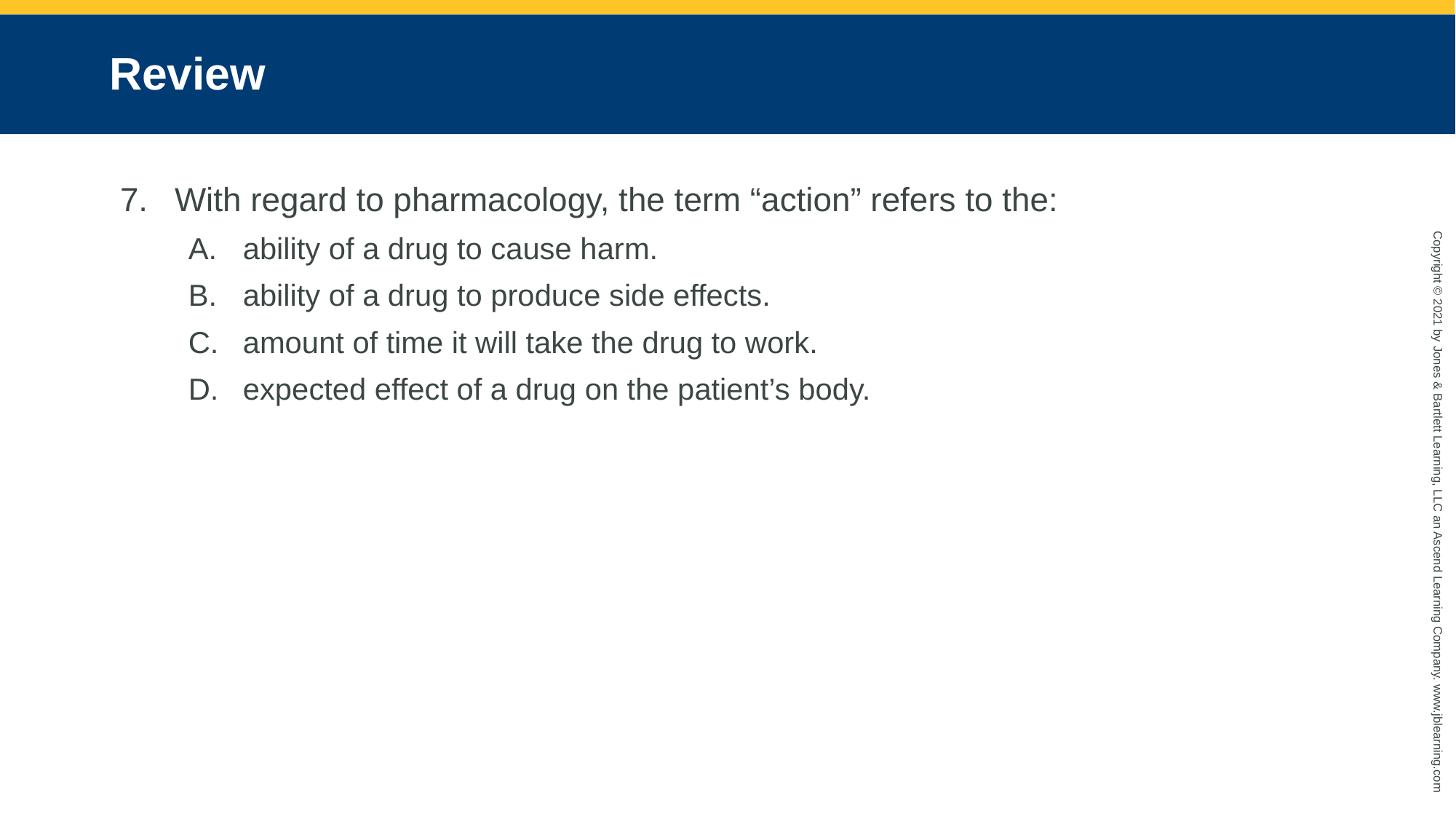

# Review
With regard to pharmacology, the term “action” refers to the:
ability of a drug to cause harm.
ability of a drug to produce side effects.
amount of time it will take the drug to work.
expected effect of a drug on the patient’s body.